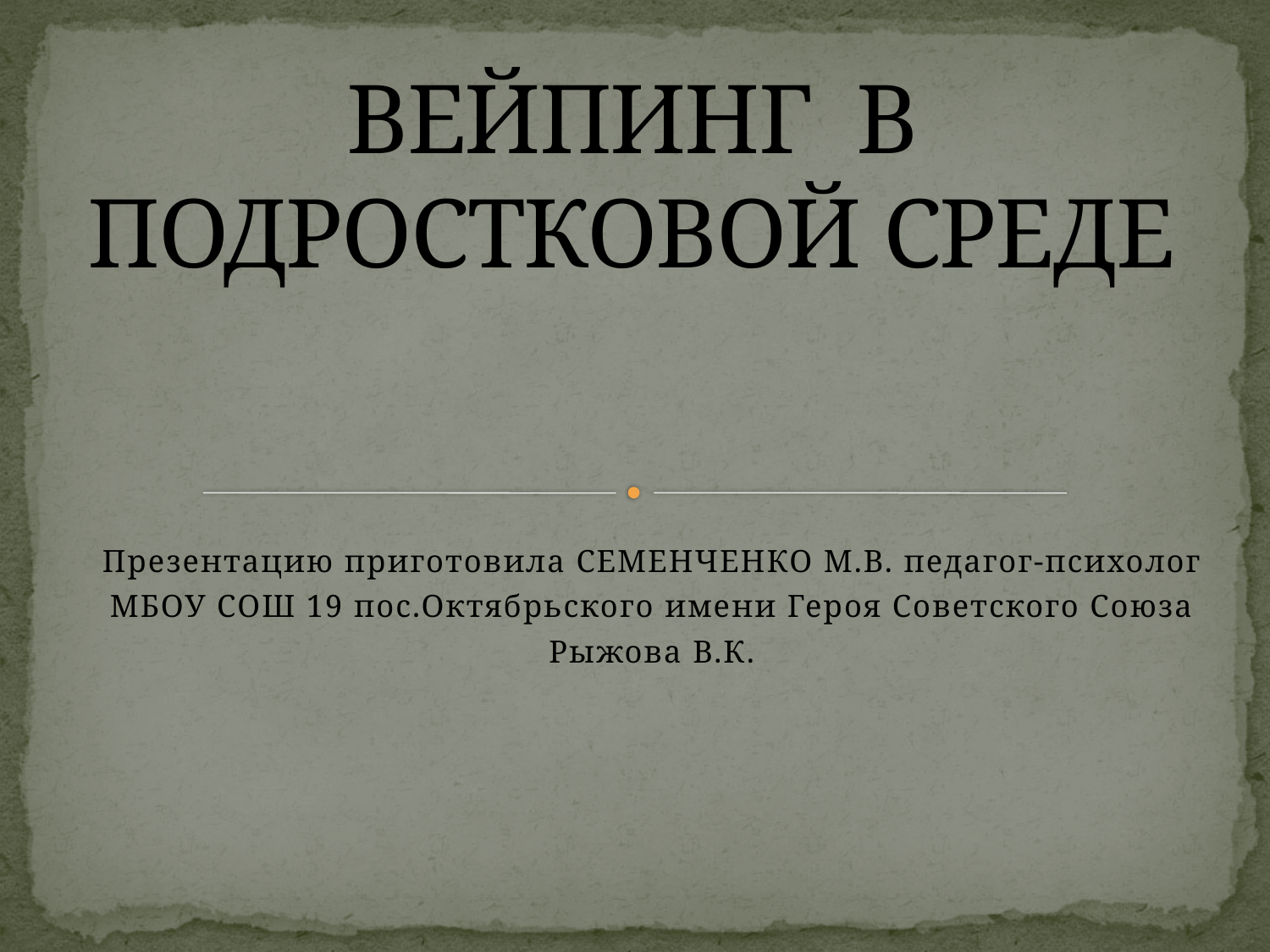

# ВЕЙПИНГ  В ПОДРОСТКОВОЙ СРЕДЕ
Презентацию приготовила СЕМЕНЧЕНКО М.В. педагог-психолог
 МБОУ СОШ 19 пос.Октябрьского имени Героя Советского Союза
Рыжова В.К.